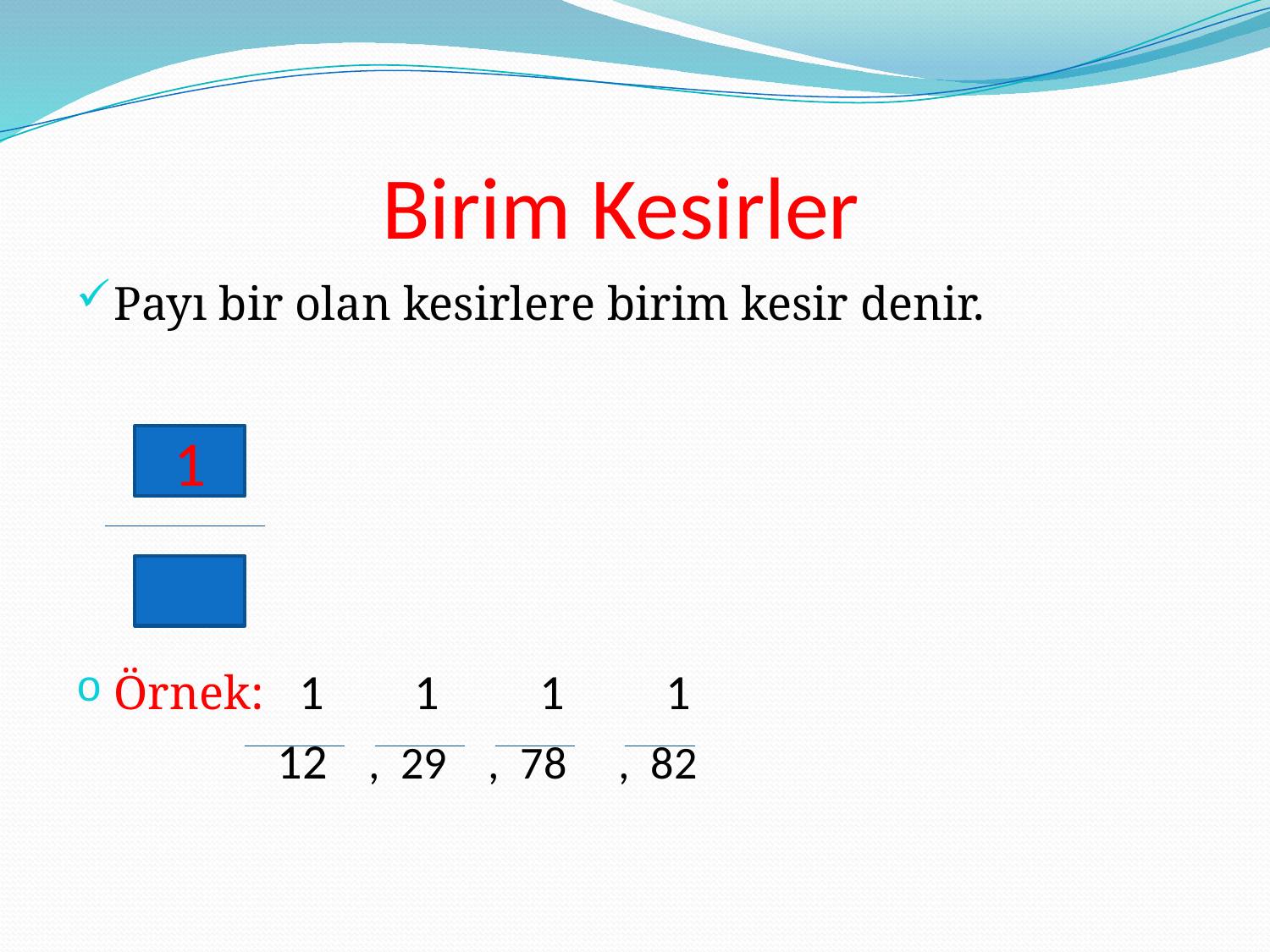

# Birim Kesirler
Payı bir olan kesirlere birim kesir denir.

Örnek:   1        1         1         1
                 12    ,  29    ,  78     ,  82
1